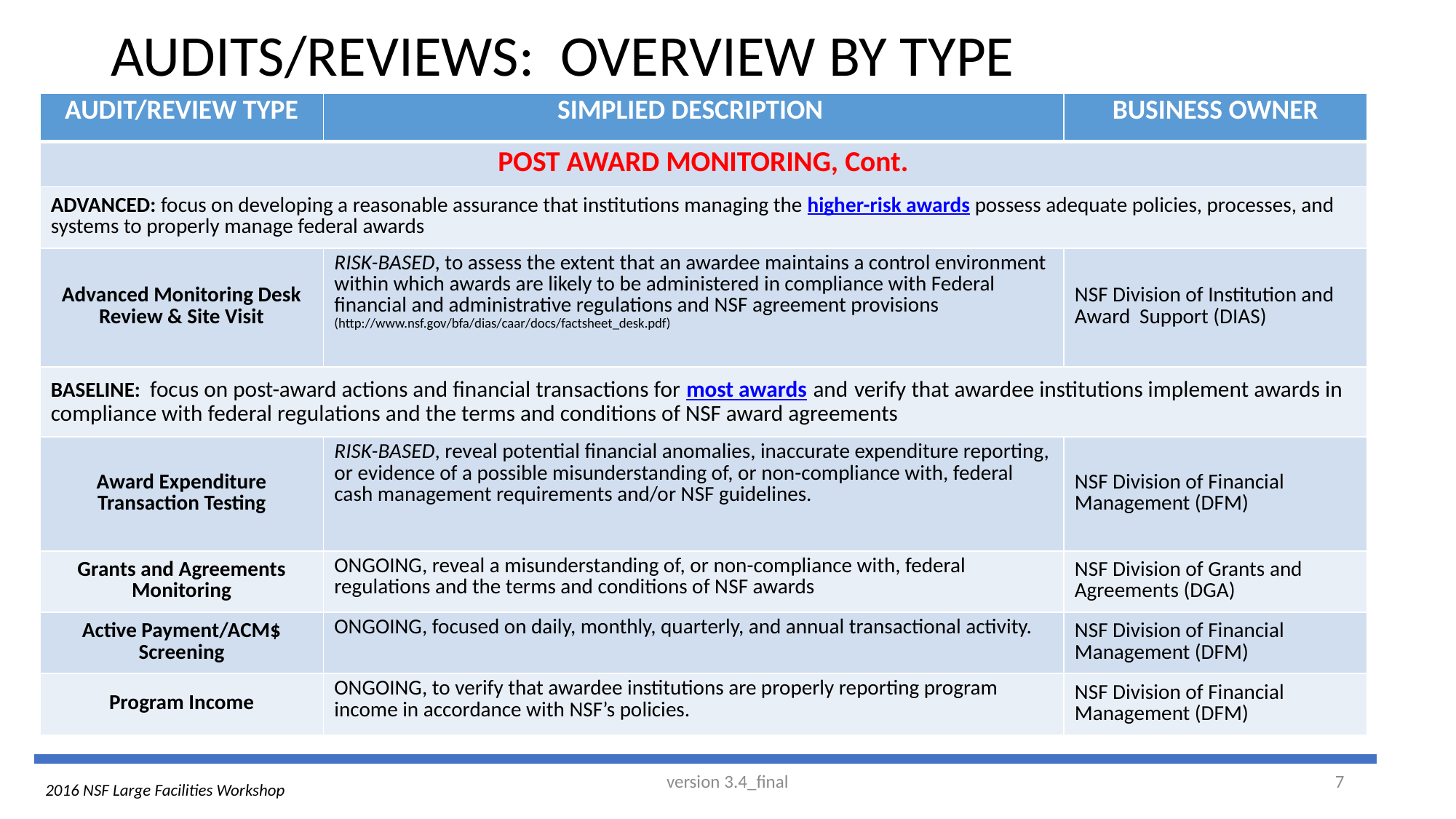

# AUDITS/REVIEWS:  OVERVIEW BY TYPE
| AUDIT/REVIEW TYPE | SIMPLIED DESCRIPTION | BUSINESS OWNER |
| --- | --- | --- |
| POST AWARD MONITORING, Cont. |  |  |
| ADVANCED: focus on developing a reasonable assurance that institutions managing the higher-risk awards possess adequate policies, processes, and systems to properly manage federal awards |  |  |
| Advanced Monitoring Desk Review & Site Visit | RISK-BASED, to assess the extent that an awardee maintains a control environment within which awards are likely to be administered in compliance with Federal financial and administrative regulations and NSF agreement provisions (http://www.nsf.gov/bfa/dias/caar/docs/factsheet\_desk.pdf) | NSF Division of Institution and Award Support (DIAS) |
| BASELINE: focus on post-award actions and financial transactions for most awards and verify that awardee institutions implement awards in compliance with federal regulations and the terms and conditions of NSF award agreements |  |  |
| Award Expenditure Transaction Testing | RISK-BASED, reveal potential financial anomalies, inaccurate expenditure reporting, or evidence of a possible misunderstanding of, or non-compliance with, federal cash management requirements and/or NSF guidelines. | NSF Division of Financial Management (DFM) |
| Grants and Agreements Monitoring | ONGOING, reveal a misunderstanding of, or non-compliance with, federal regulations and the terms and conditions of NSF awards | NSF Division of Grants and Agreements (DGA) |
| Active Payment/ACM$ Screening | ONGOING, focused on daily, monthly, quarterly, and annual transactional activity. | NSF Division of Financial Management (DFM) |
| Program Income | ONGOING, to verify that awardee institutions are properly reporting program income in accordance with NSF’s policies. | NSF Division of Financial Management (DFM) |
version 3.4_final
7
2016 NSF Large Facilities Workshop